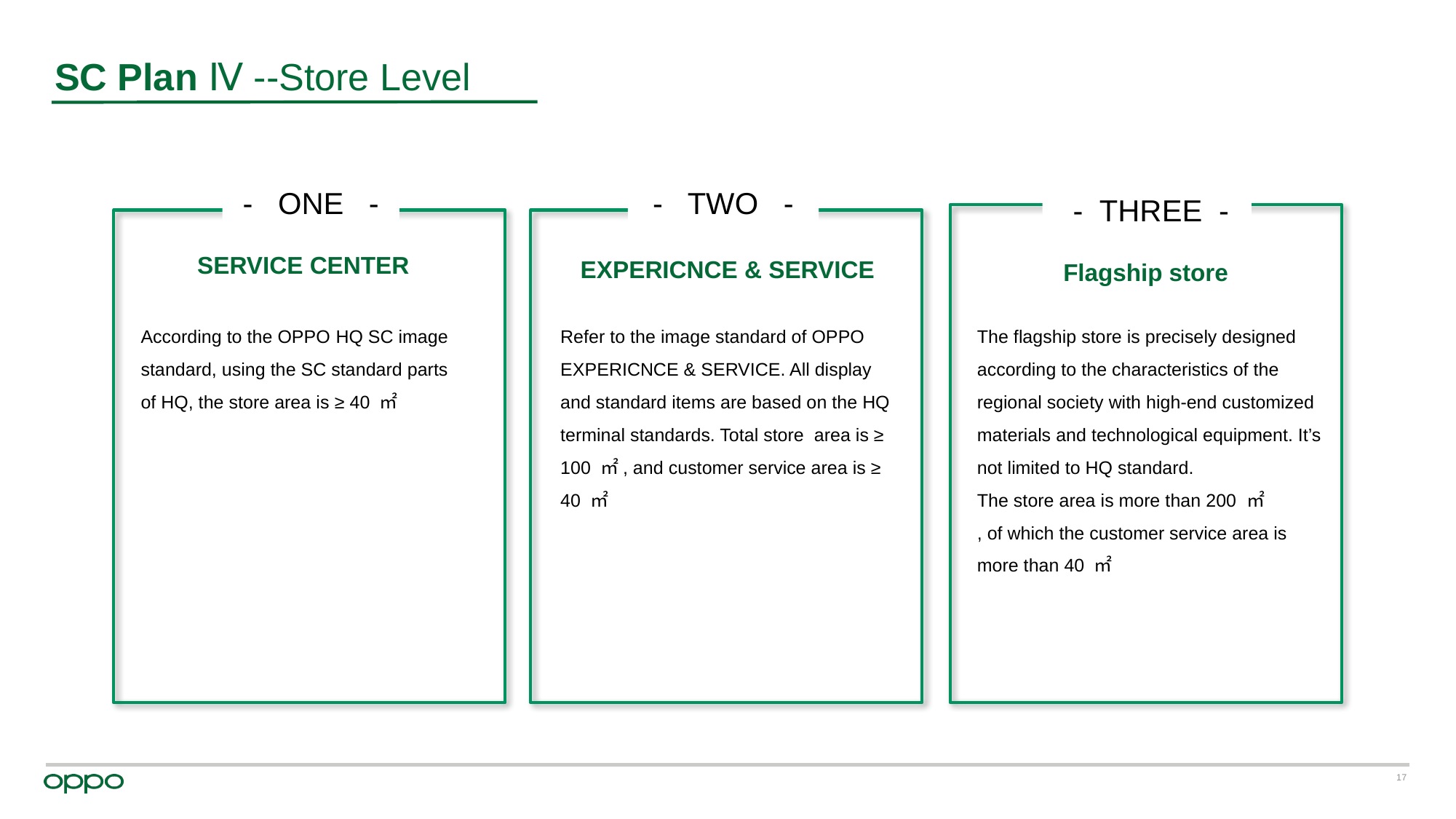

SC Plan Ⅳ --Store Level
-   ONE   -
-   TWO   -
 -  THREE  -

According to the OPPO HQ SC image standard, using the SC standard parts of HQ, the store area is ≥ 40 ㎡
The flagship store is precisely designed according to the characteristics of the regional society with high-end customized materials and technological equipment. It’s not limited to HQ standard.
The store area is more than 200 ㎡
, of which the customer service area is more than 40 ㎡
Refer to the image standard of OPPO EXPERICNCE & SERVICE. All display and standard items are based on the HQ terminal standards. Total store  area is ≥ 100 ㎡, and customer service area is ≥ 40 ㎡
Flagship store
SERVICE CENTER
EXPERICNCE & SERVICE